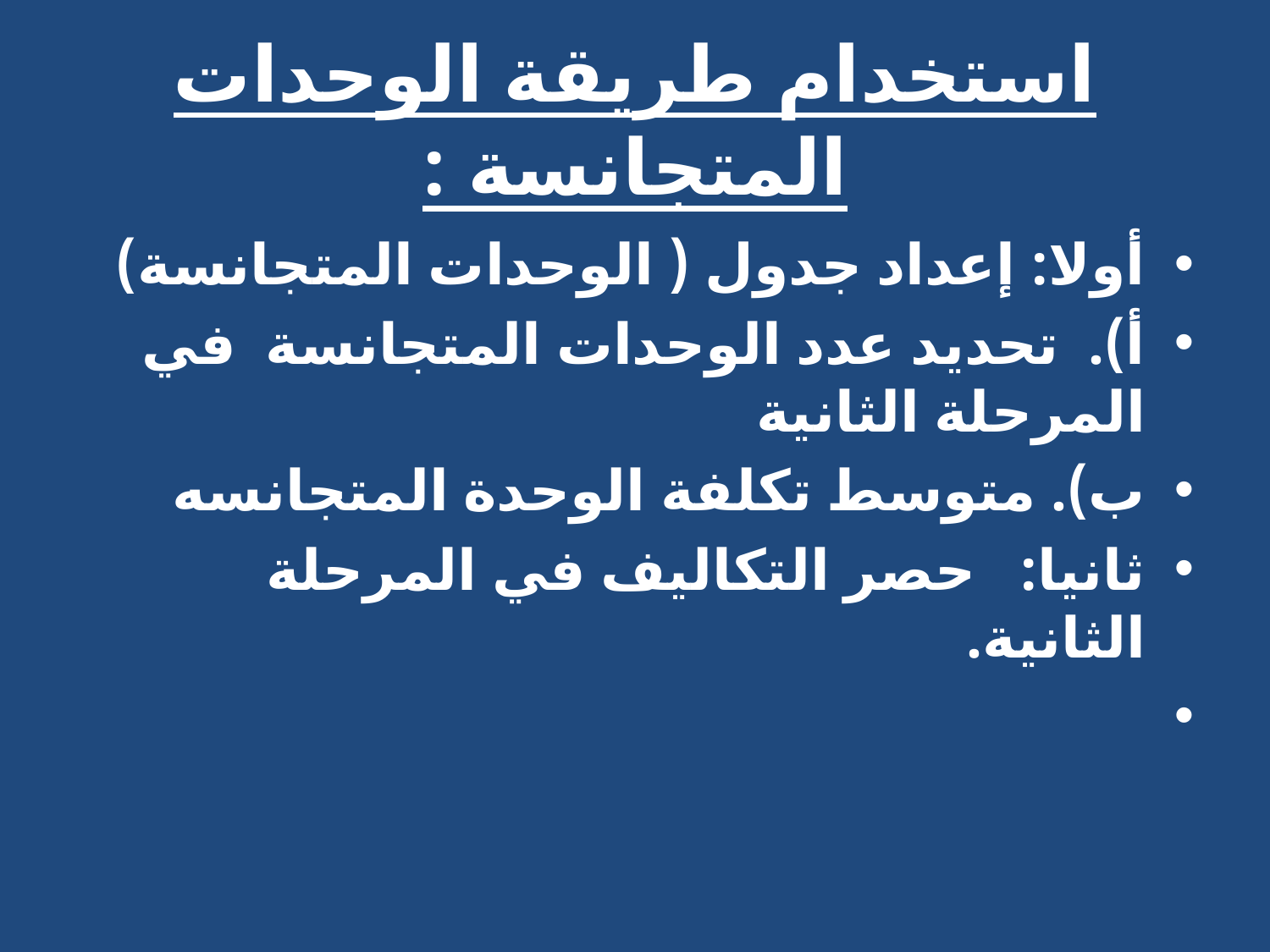

# استخدام طريقة الوحدات المتجانسة :
أولا: إعداد جدول ( الوحدات المتجانسة)
أ).  تحديد عدد الوحدات المتجانسة  في المرحلة الثانية
ب). متوسط تكلفة الوحدة المتجانسه
ثانيا:   حصر التكاليف في المرحلة الثانية.